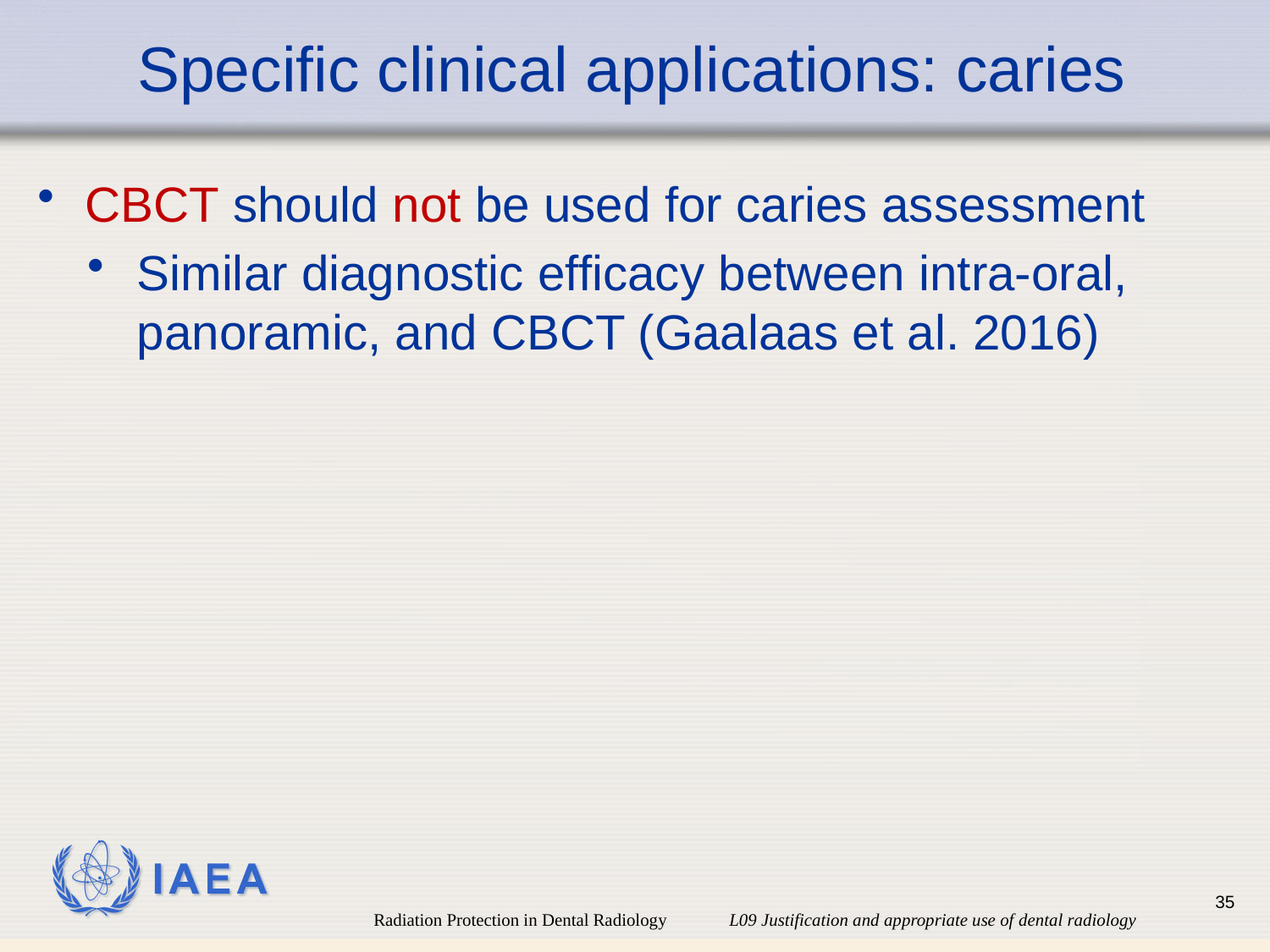

# Specific clinical applications: caries
CBCT should not be used for caries assessment
Similar diagnostic efficacy between intra-oral, panoramic, and CBCT (Gaalaas et al. 2016)

35
Radiation Protection in Dental Radiology              L09 Justification and appropriate use of dental radiology